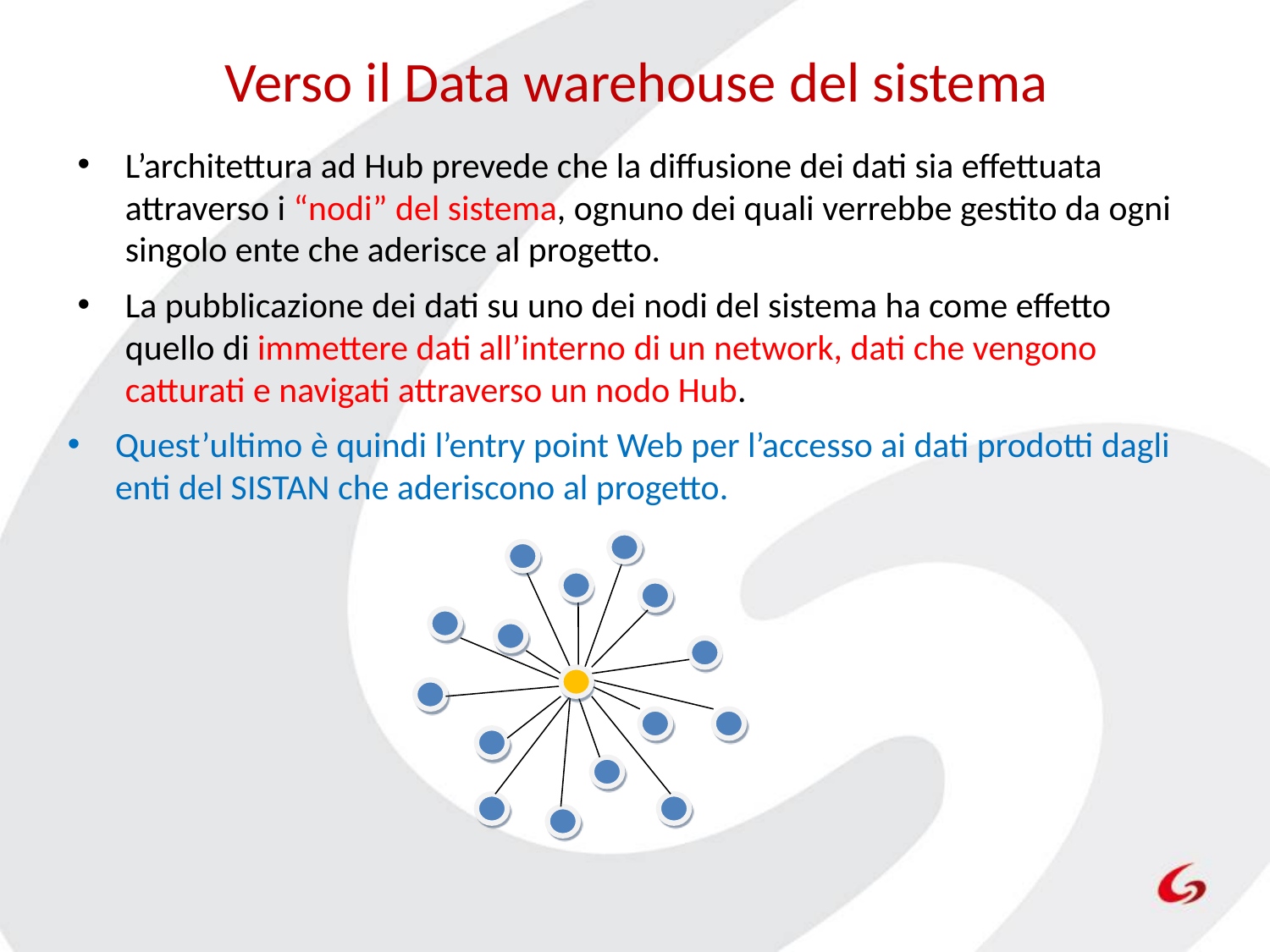

# Verso il Data warehouse del sistema
L’architettura ad Hub prevede che la diffusione dei dati sia effettuata attraverso i “nodi” del sistema, ognuno dei quali verrebbe gestito da ogni singolo ente che aderisce al progetto.
La pubblicazione dei dati su uno dei nodi del sistema ha come effetto quello di immettere dati all’interno di un network, dati che vengono catturati e navigati attraverso un nodo Hub.
Quest’ultimo è quindi l’entry point Web per l’accesso ai dati prodotti dagli enti del SISTAN che aderiscono al progetto.